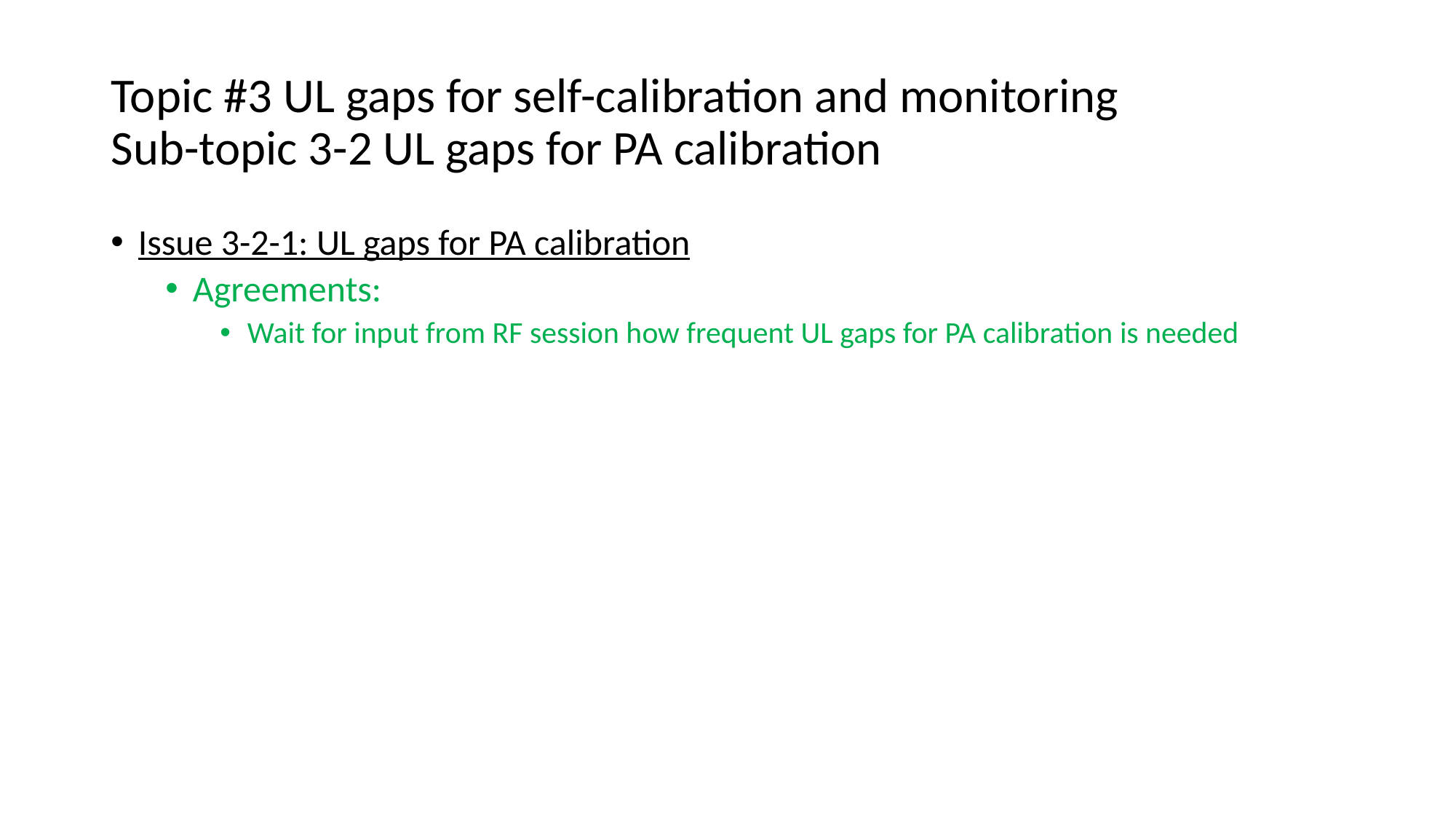

# Topic #3 UL gaps for self-calibration and monitoring Sub-topic 3-2 UL gaps for PA calibration
Issue 3-2-1: UL gaps for PA calibration
Agreements:
Wait for input from RF session how frequent UL gaps for PA calibration is needed